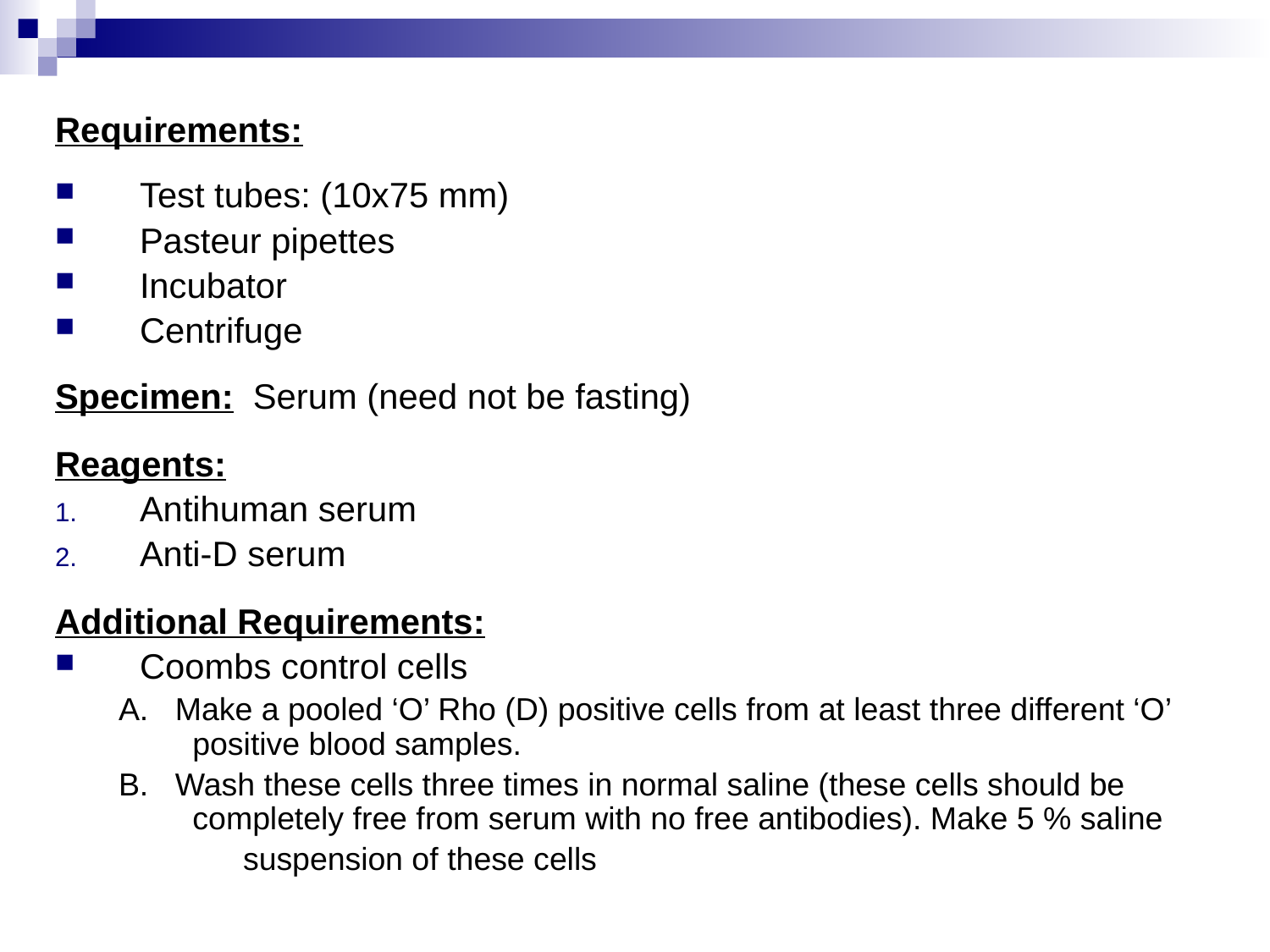

Requirements:

Test tubes: (10x75 mm)
Pasteur pipettes
Incubator
Centrifuge

Specimen:  Serum (need not be fasting)

Reagents:
Antihuman serum
Anti-D serum

Additional Requirements:
Coombs control cells
A.   Make a pooled ‘O’ Rho (D) positive cells from at least three different ‘O’ positive blood samples.
B.   Wash these cells three times in normal saline (these cells should be completely free from serum with no free antibodies). Make 5 % saline
              suspension of these cells